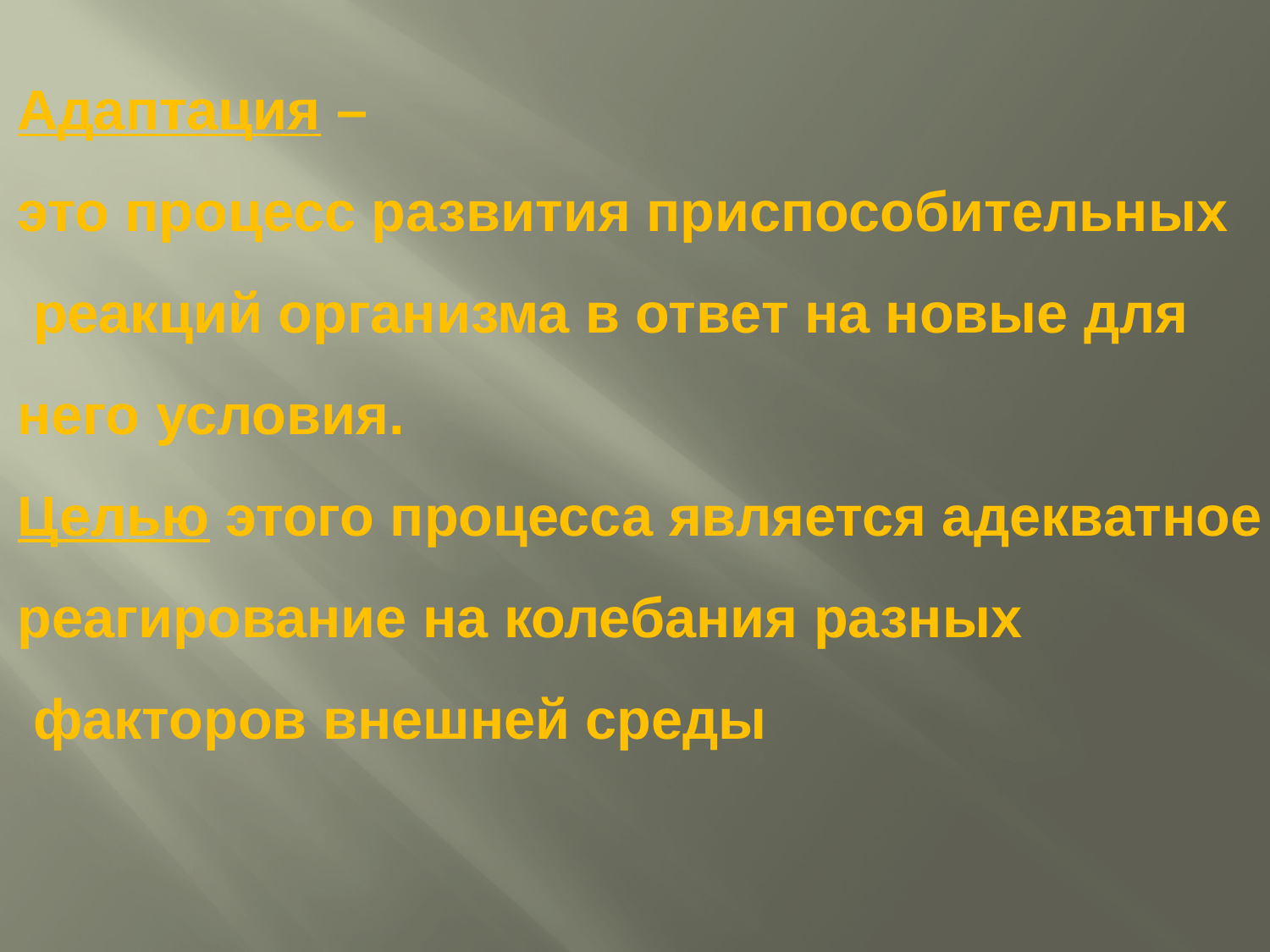

Адаптация –
это процесс развития приспособительных
 реакций организма в ответ на новые для
него условия.
Целью этого процесса является адекватное
реагирование на колебания разных
 факторов внешней среды